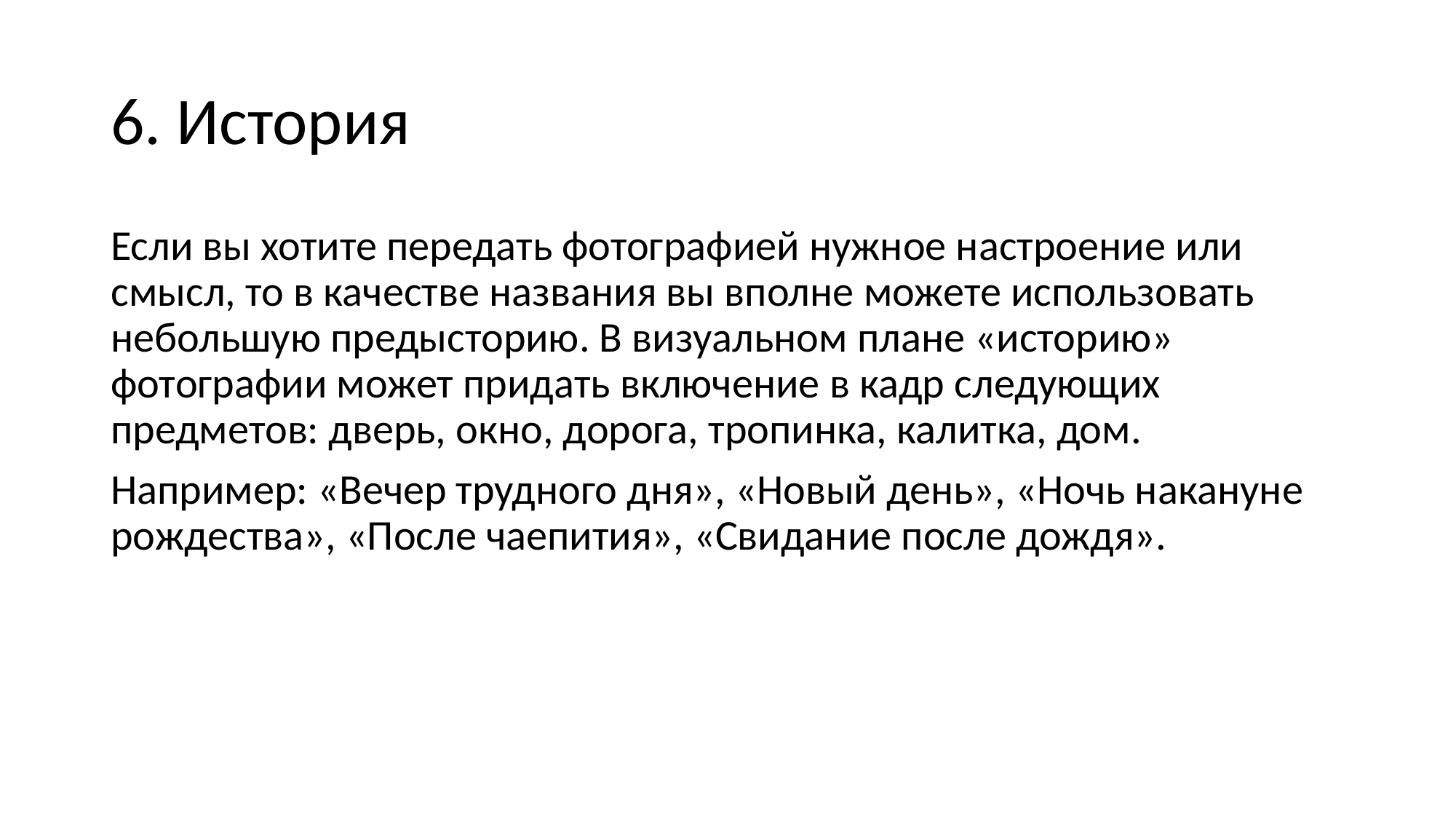

# 6. История
Если вы хотите передать фотографией нужное настроение или смысл, то в качестве названия вы вполне можете использовать небольшую предысторию. В визуальном плане «историю» фотографии может придать включение в кадр следующих предметов: дверь, окно, дорога, тропинка, калитка, дом.
Например: «Вечер трудного дня», «Новый день», «Ночь накануне рождества», «После чаепития», «Свидание после дождя».